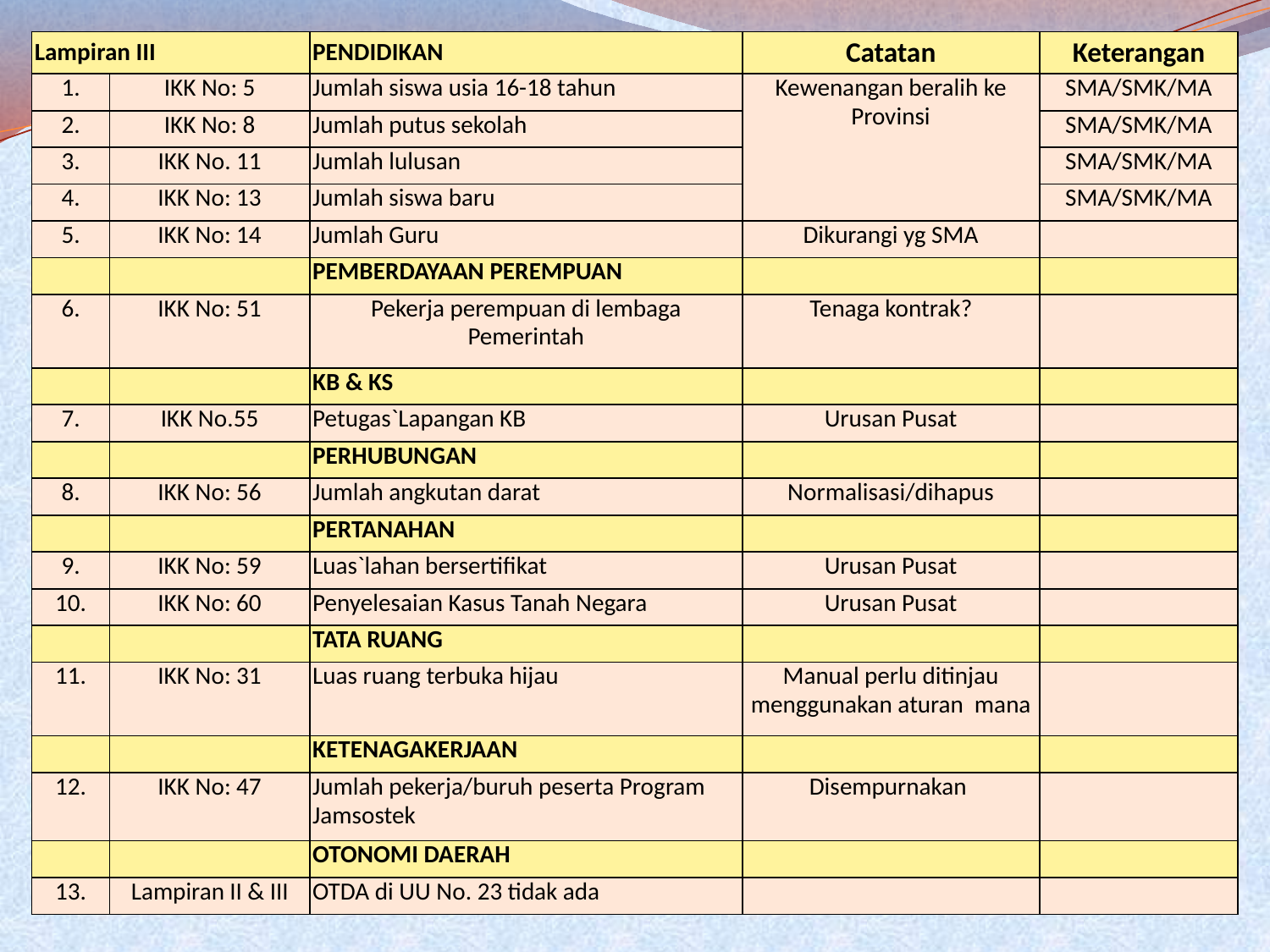

| Lampiran III |  | PENDIDIKAN | Catatan | Keterangan |
| --- | --- | --- | --- | --- |
| 1. | IKK No: 5 | Jumlah siswa usia 16-18 tahun | Kewenangan beralih ke Provinsi | SMA/SMK/MA |
| 2. | IKK No: 8 | Jumlah putus sekolah |  | SMA/SMK/MA |
| 3. | IKK No. 11 | Jumlah lulusan |  | SMA/SMK/MA |
| 4. | IKK No: 13 | Jumlah siswa baru |  | SMA/SMK/MA |
| 5. | IKK No: 14 | Jumlah Guru | Dikurangi yg SMA |  |
|  |  | PEMBERDAYAAN PEREMPUAN |  |  |
| 6. | IKK No: 51 | Pekerja perempuan di lembaga Pemerintah | Tenaga kontrak? |  |
|  |  | KB & KS |  |  |
| 7. | IKK No.55 | Petugas`Lapangan KB | Urusan Pusat |  |
|  |  | PERHUBUNGAN |  |  |
| 8. | IKK No: 56 | Jumlah angkutan darat | Normalisasi/dihapus |  |
|  |  | PERTANAHAN |  |  |
| 9. | IKK No: 59 | Luas`lahan bersertifikat | Urusan Pusat |  |
| 10. | IKK No: 60 | Penyelesaian Kasus Tanah Negara | Urusan Pusat |  |
|  |  | TATA RUANG |  |  |
| 11. | IKK No: 31 | Luas ruang terbuka hijau | Manual perlu ditinjau menggunakan aturan mana |  |
|  |  | KETENAGAKERJAAN |  |  |
| 12. | IKK No: 47 | Jumlah pekerja/buruh peserta Program Jamsostek | Disempurnakan |  |
|  |  | OTONOMI DAERAH |  |  |
| 13. | Lampiran II & III | OTDA di UU No. 23 tidak ada |  |  |